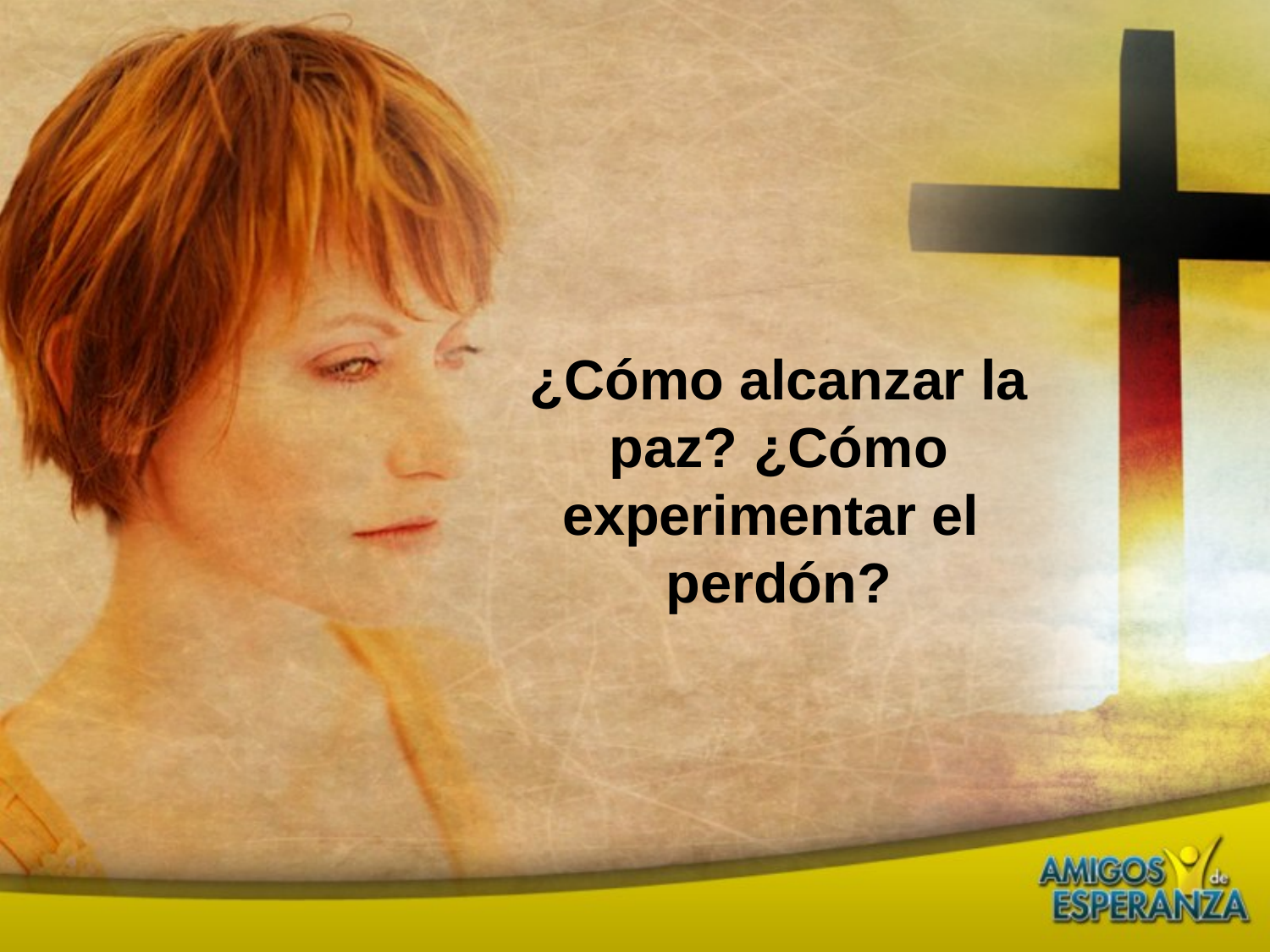

¿Cómo alcanzar la paz? ¿Cómo experimentar el  perdón?